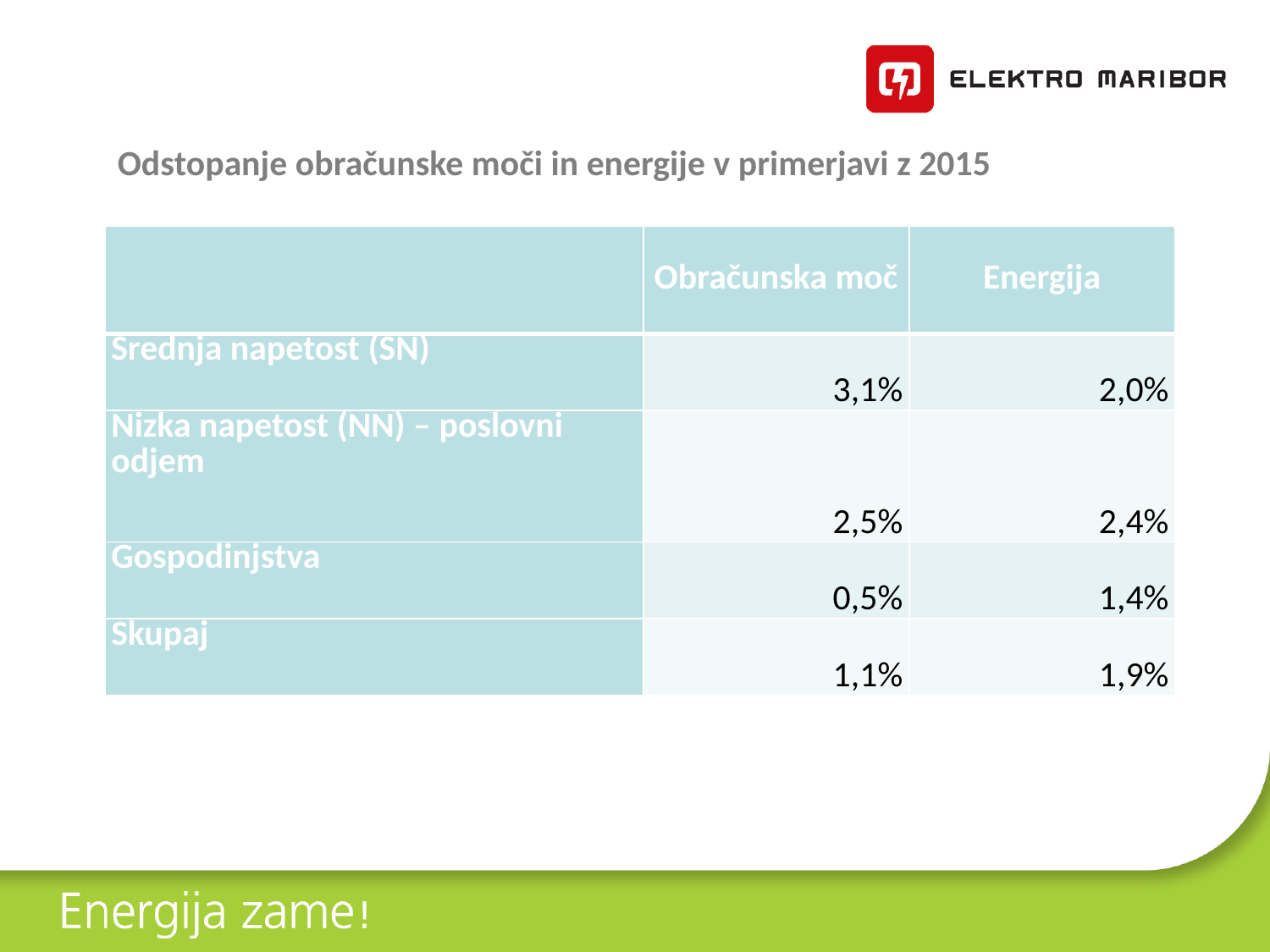

Odstopanje obračunske moči in energije v primerjavi z 2015
|  | Obračunska moč | Energija |
| --- | --- | --- |
| Srednja napetost (SN) | 3,1% | 2,0% |
| Nizka napetost (NN) – poslovni odjem | 2,5% | 2,4% |
| Gospodinjstva | 0,5% | 1,4% |
| Skupaj | 1,1% | 1,9% |